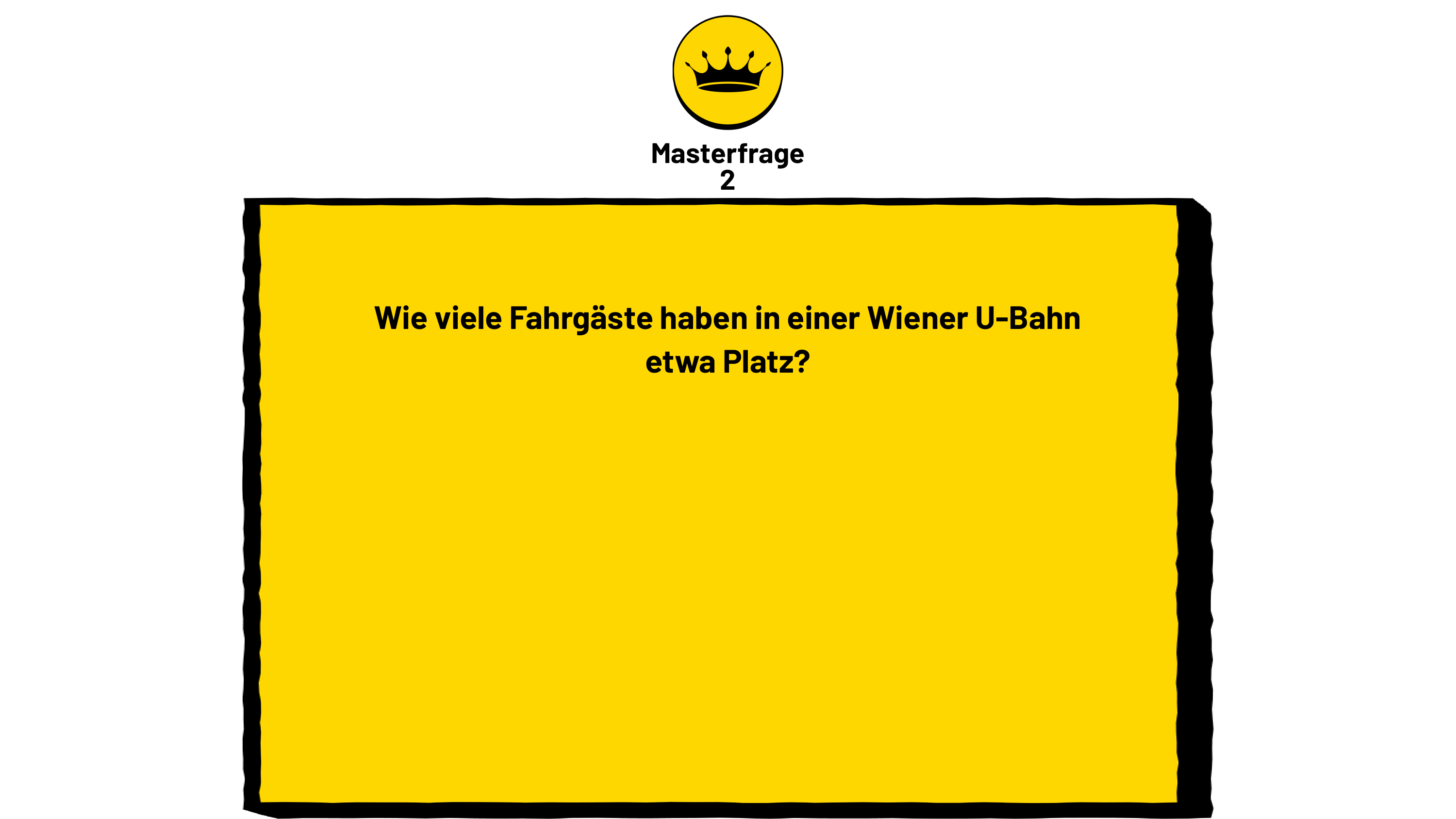

Masterfrage
2
Wie viele Fahrgäste haben in einer Wiener U-Bahn etwa Platz?